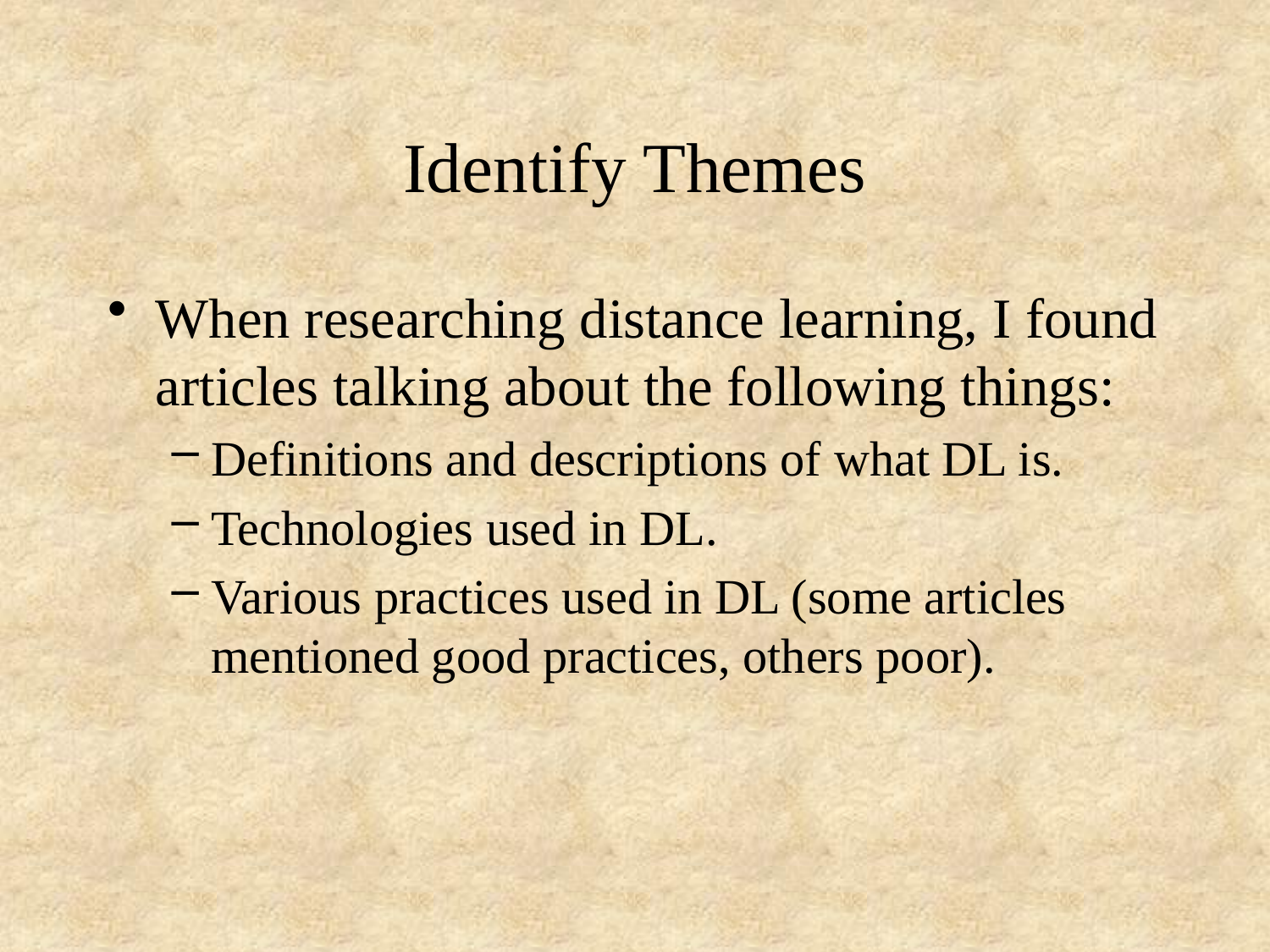

# Identify Themes
When researching distance learning, I found articles talking about the following things:
Definitions and descriptions of what DL is.
Technologies used in DL.
Various practices used in DL (some articles mentioned good practices, others poor).